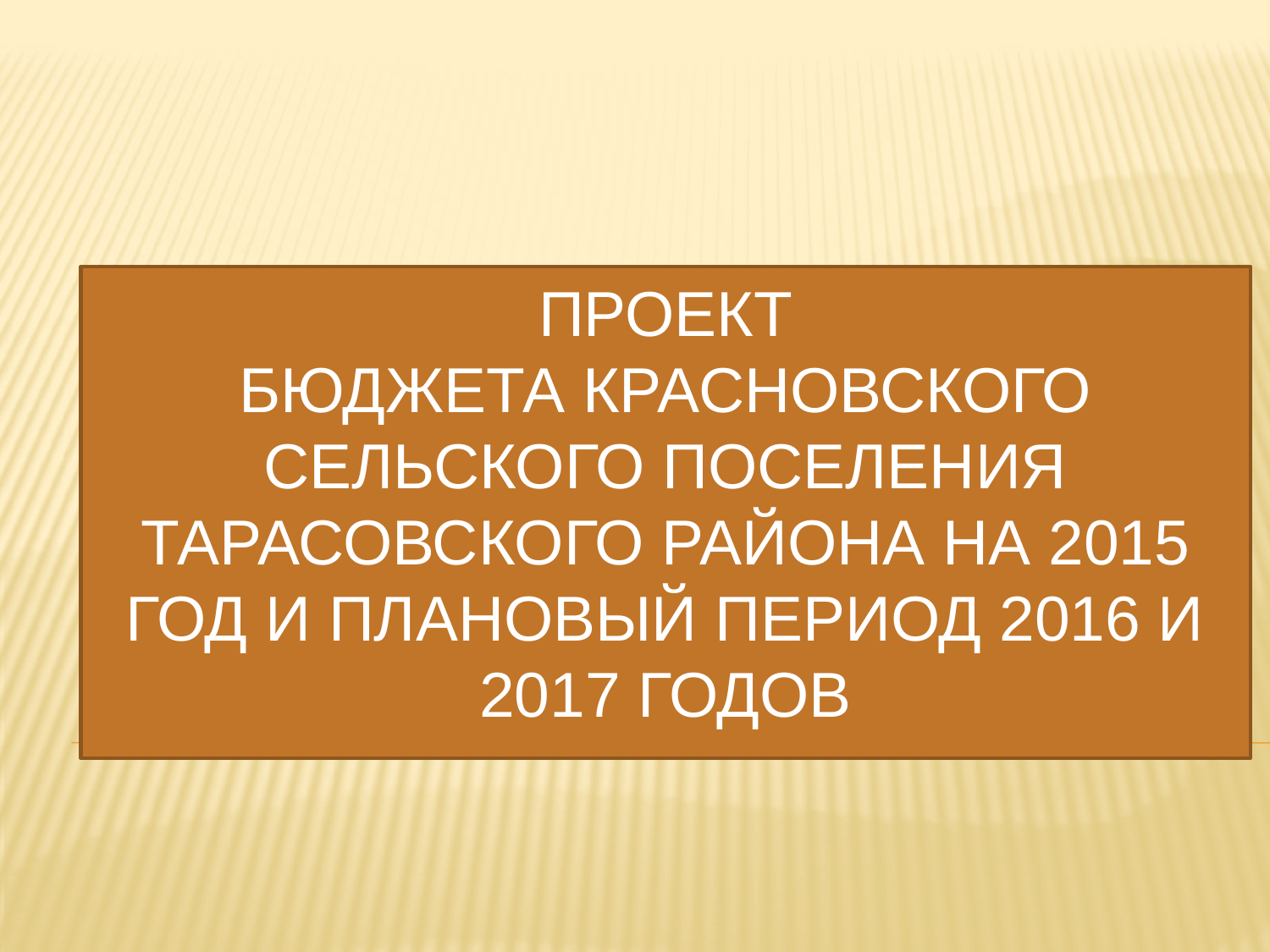

# ПРОЕКТ бюджета КРАСНОВСКОГО СЕЛЬСКОГО ПОСЕЛЕНИЯ Тарасовского района на 2015 год и плановый период 2016 и 2017 годов